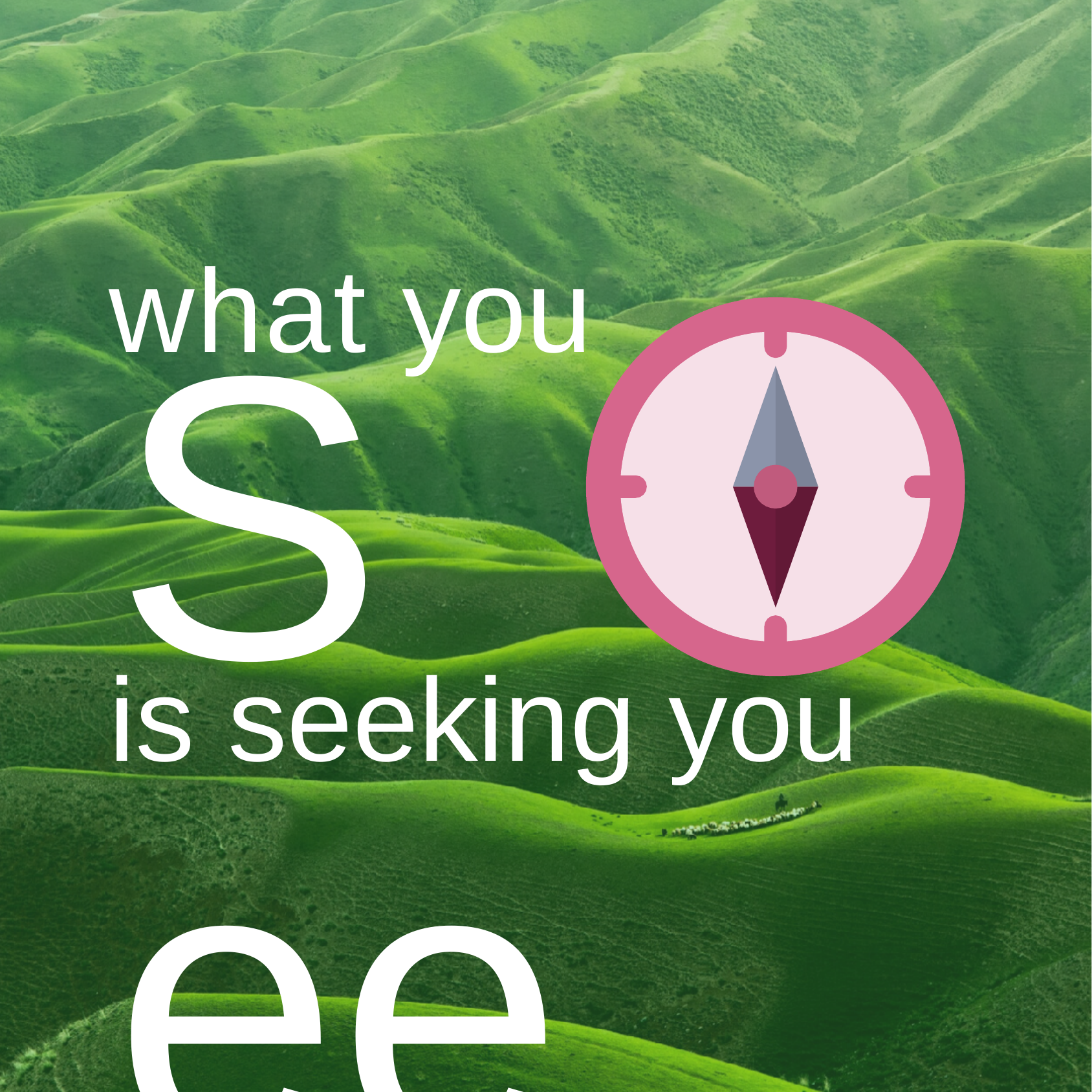

# what you
Seek

is seeking you